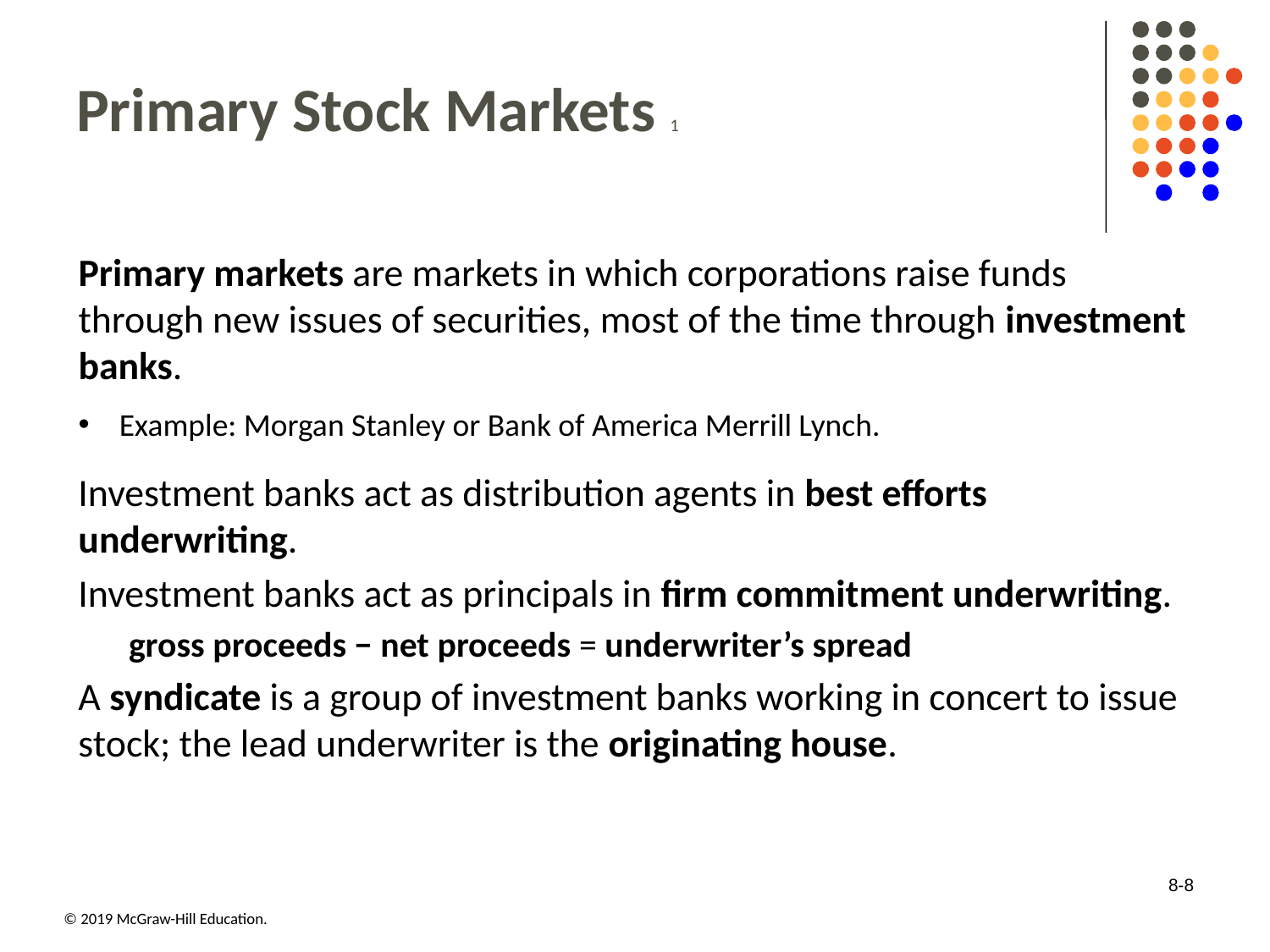

# Primary Stock Markets 1
Primary markets are markets in which corporations raise funds through new issues of securities, most of the time through investment banks.
Example: Morgan Stanley or Bank of America Merrill Lynch.
Investment banks act as distribution agents in best efforts underwriting.
Investment banks act as principals in firm commitment underwriting.
gross proceeds − net proceeds = underwriter’s spread
A syndicate is a group of investment banks working in concert to issue stock; the lead underwriter is the originating house.
8-8